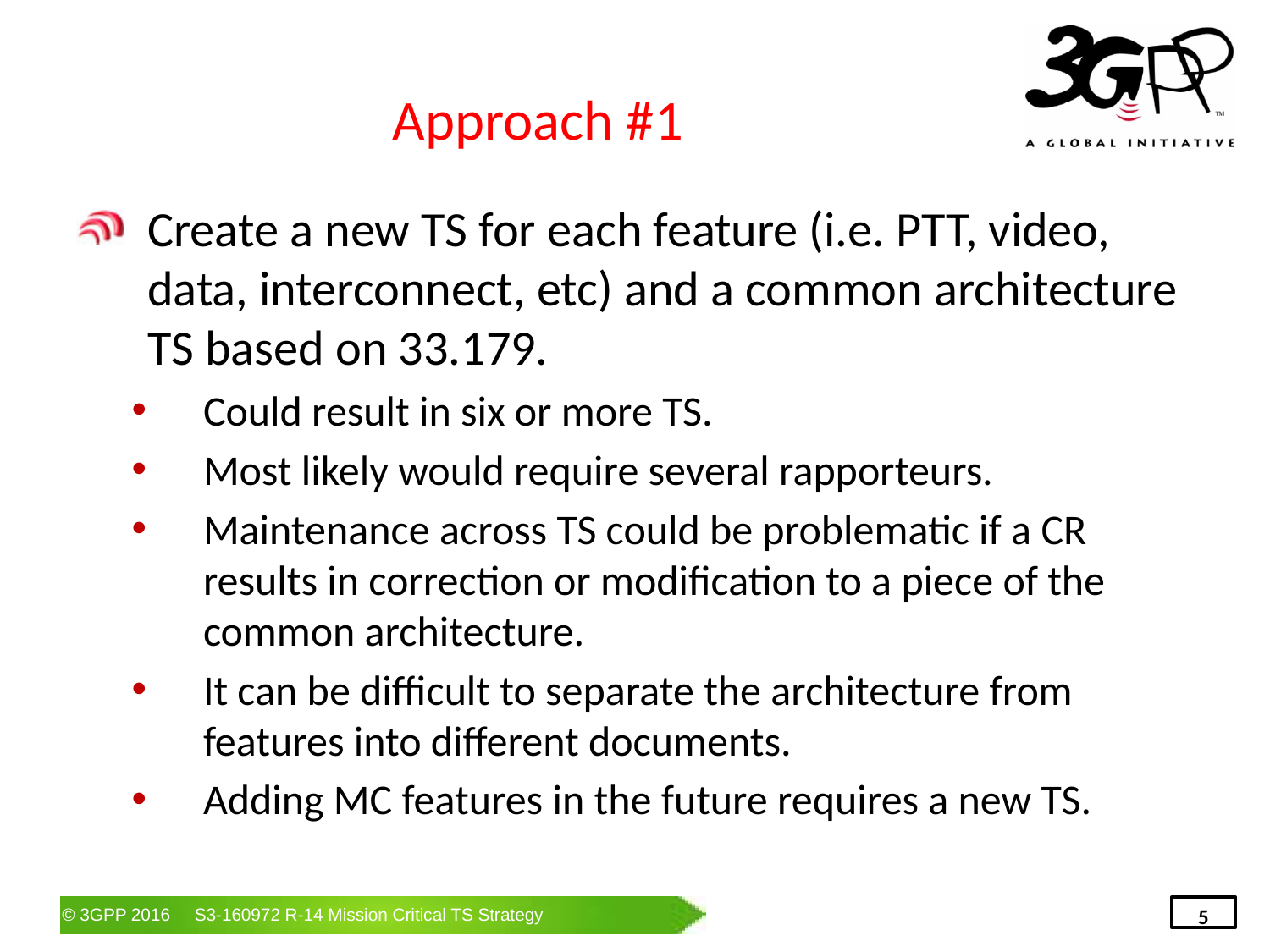

# Approach #1
Create a new TS for each feature (i.e. PTT, video, data, interconnect, etc) and a common architecture TS based on 33.179.
Could result in six or more TS.
Most likely would require several rapporteurs.
Maintenance across TS could be problematic if a CR results in correction or modification to a piece of the common architecture.
It can be difficult to separate the architecture from features into different documents.
Adding MC features in the future requires a new TS.